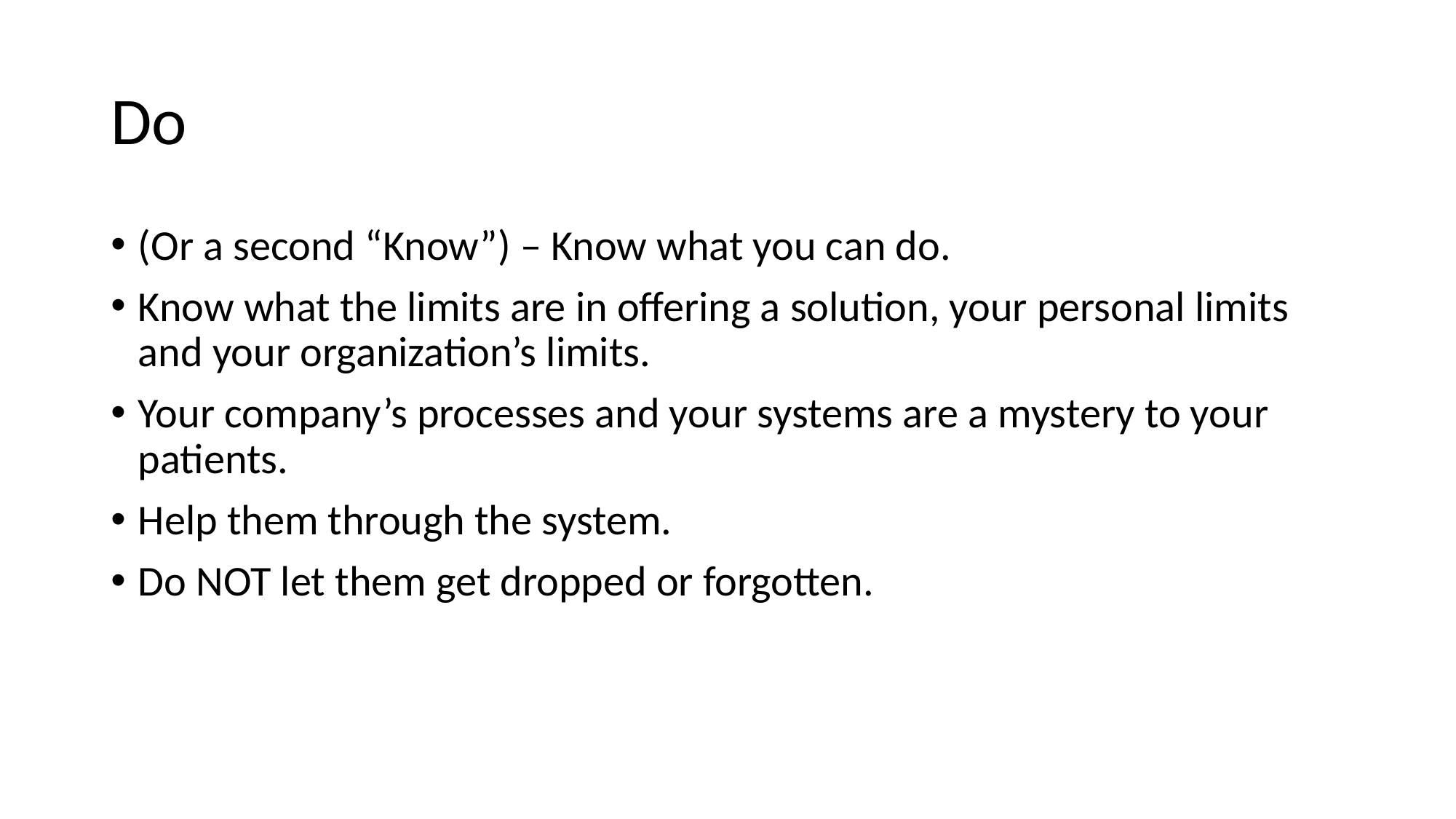

# Do
(Or a second “Know”) – Know what you can do.
Know what the limits are in offering a solution, your personal limits and your organization’s limits.
Your company’s processes and your systems are a mystery to your patients.
Help them through the system.
Do NOT let them get dropped or forgotten.